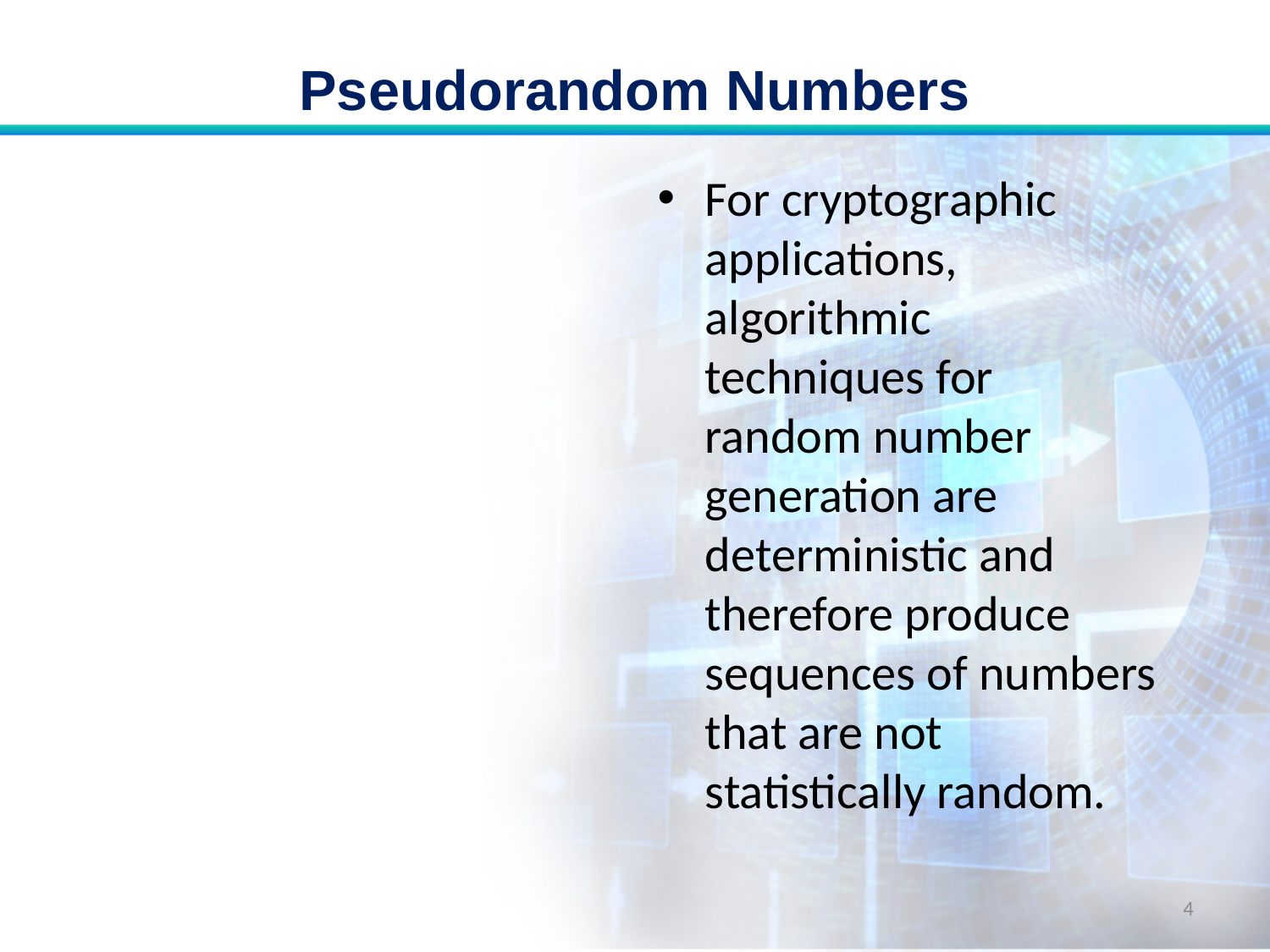

# Pseudorandom Numbers
For cryptographic applications, algorithmic techniques for random number generation are deterministic and therefore produce sequences of numbers that are not statistically random.
4